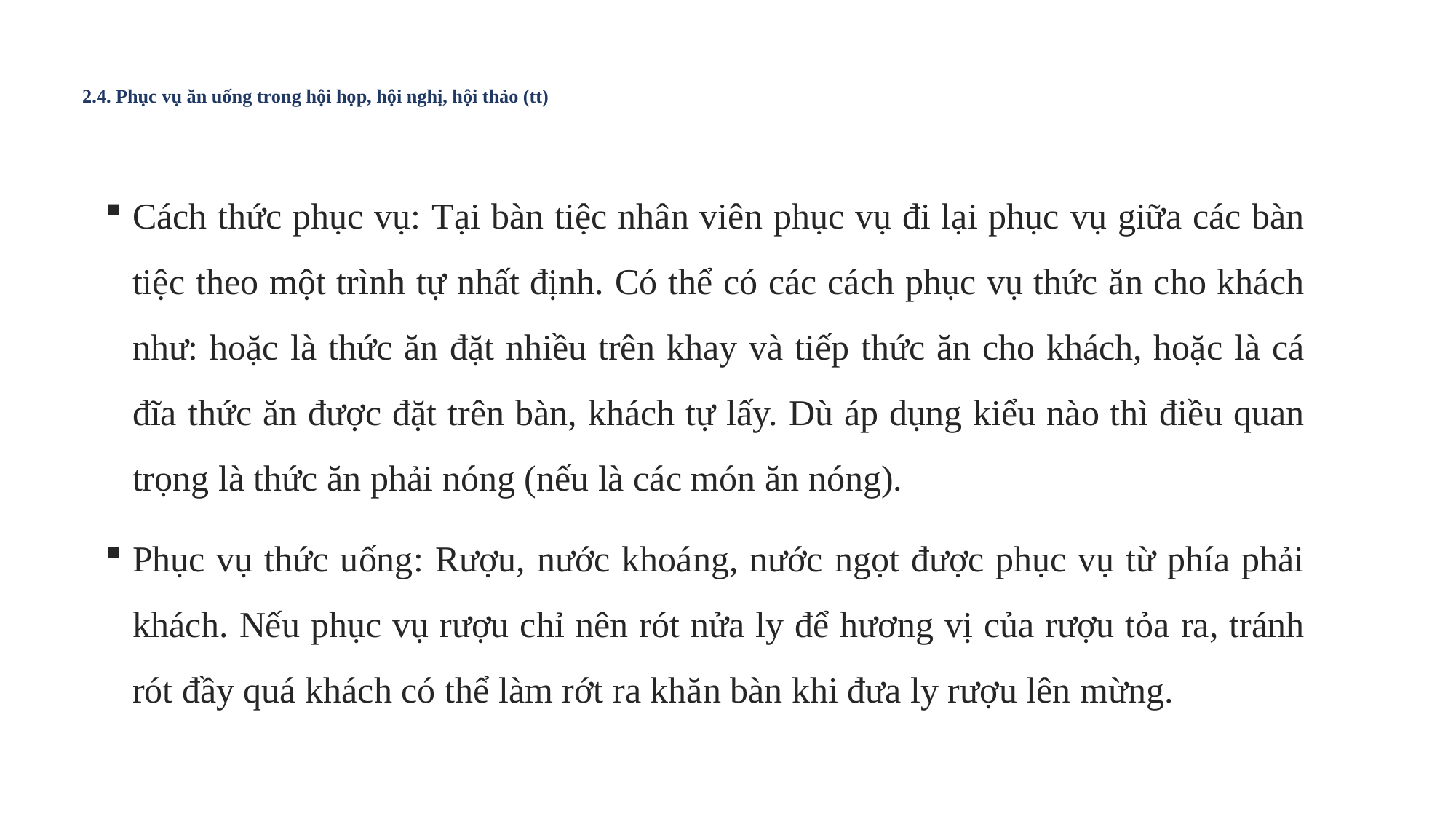

# 2.4. Phục vụ ăn uống trong hội họp, hội nghị, hội thảo (tt)
Cách thức phục vụ: Tại bàn tiệc nhân viên phục vụ đi lại phục vụ giữa các bàn tiệc theo một trình tự nhất định. Có thể có các cách phục vụ thức ăn cho khách như: hoặc là thức ăn đặt nhiều trên khay và tiếp thức ăn cho khách, hoặc là cá đĩa thức ăn được đặt trên bàn, khách tự lấy. Dù áp dụng kiểu nào thì điều quan trọng là thức ăn phải nóng (nếu là các món ăn nóng).
Phục vụ thức uống: Rượu, nước khoáng, nước ngọt được phục vụ từ phía phải khách. Nếu phục vụ rượu chỉ nên rót nửa ly để hương vị của rượu tỏa ra, tránh rót đầy quá khách có thể làm rớt ra khăn bàn khi đưa ly rượu lên mừng.